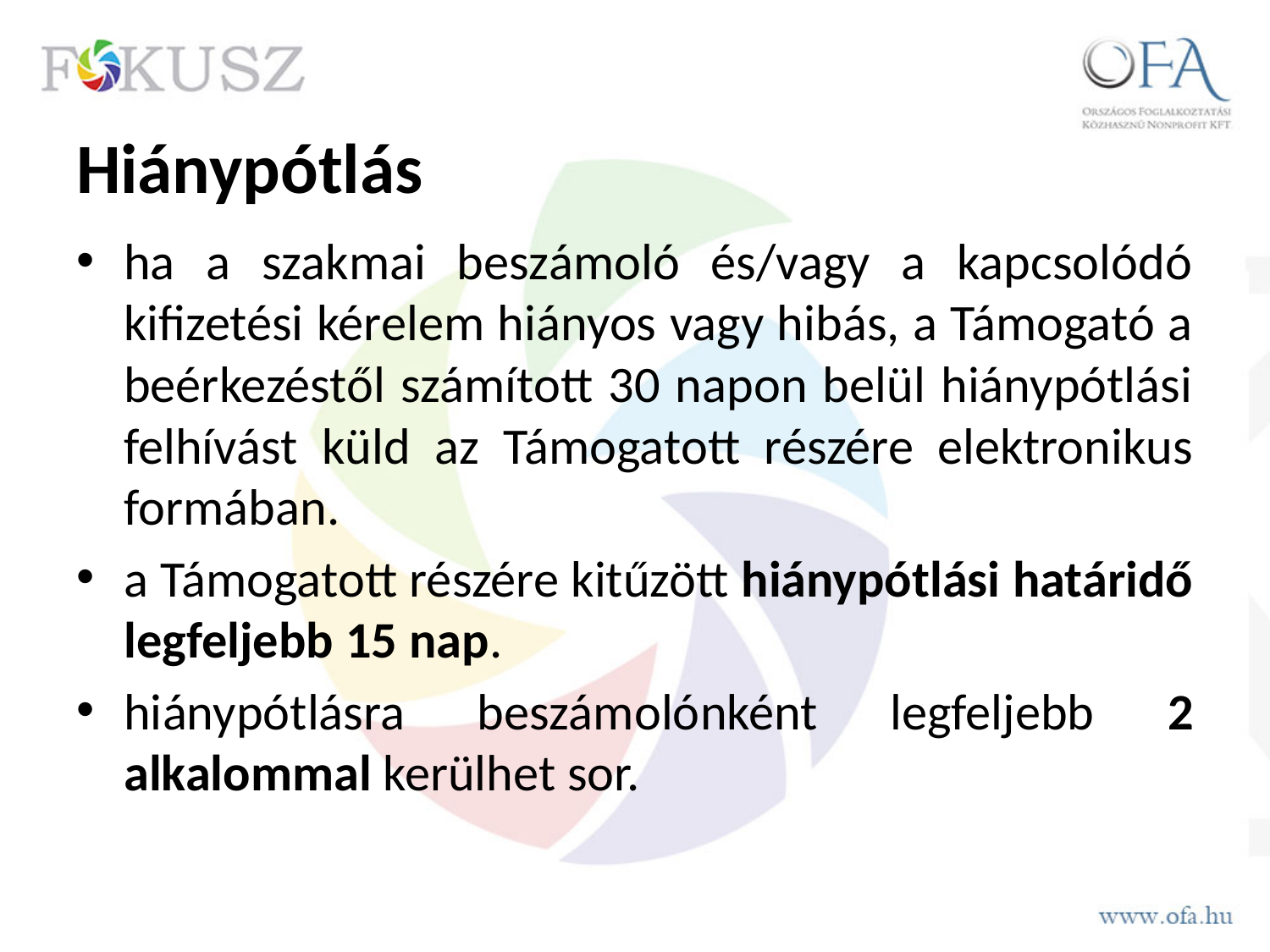

# Hiánypótlás
ha a szakmai beszámoló és/vagy a kapcsolódó kifizetési kérelem hiányos vagy hibás, a Támogató a beérkezéstől számított 30 napon belül hiánypótlási felhívást küld az Támogatott részére elektronikus formában.
a Támogatott részére kitűzött hiánypótlási határidő legfeljebb 15 nap.
hiánypótlásra beszámolónként legfeljebb 2 alkalommal kerülhet sor.